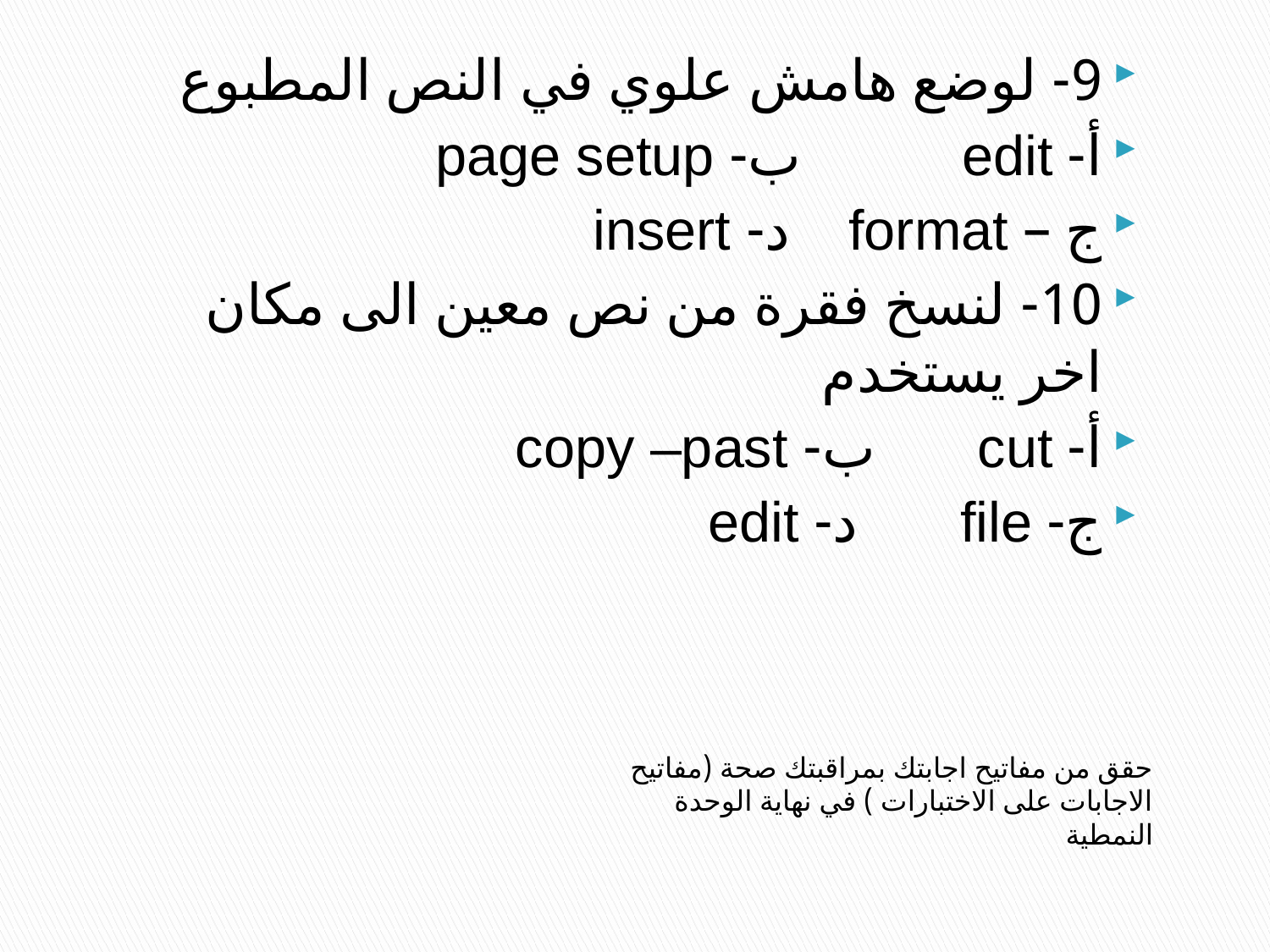

9- لوضع هامش علوي في النص المطبوع
أ- edit           ب- page setup
ج – format    د- insert
10- لنسخ فقرة من نص معين الى مكان اخر يستخدم
أ- cut       ب- copy –past
ج- file       د- edit

#
حقق من مفاتيح اجابتك بمراقبتك صحة (مفاتيح الاجابات على الاختبارات ) في نهاية الوحدة النمطية